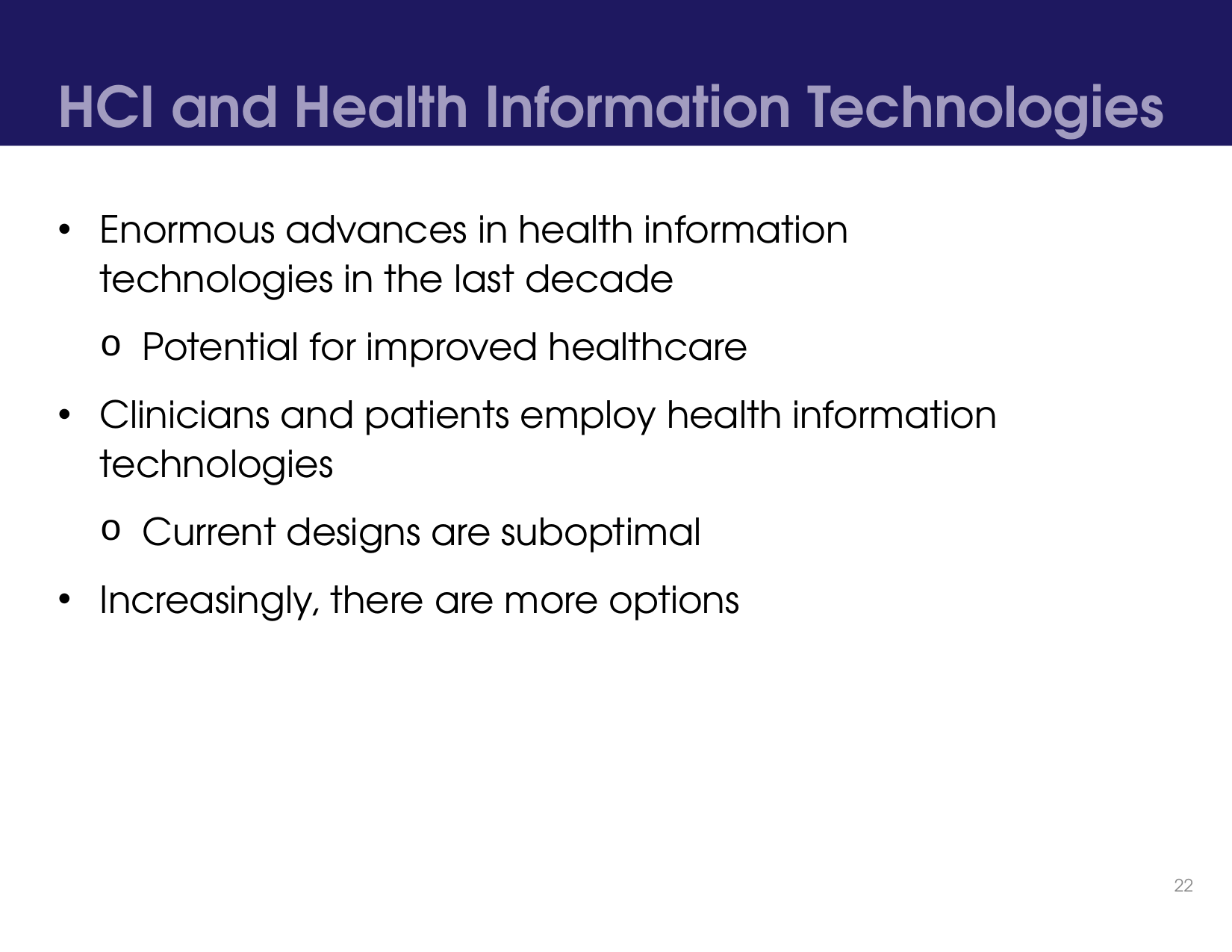

# HCI and Health Information Technologies
Enormous advances in health information technologies in the last decade
Potential for improved healthcare
Clinicians and patients employ health information technologies
Current designs are suboptimal
Increasingly, there are more options

22